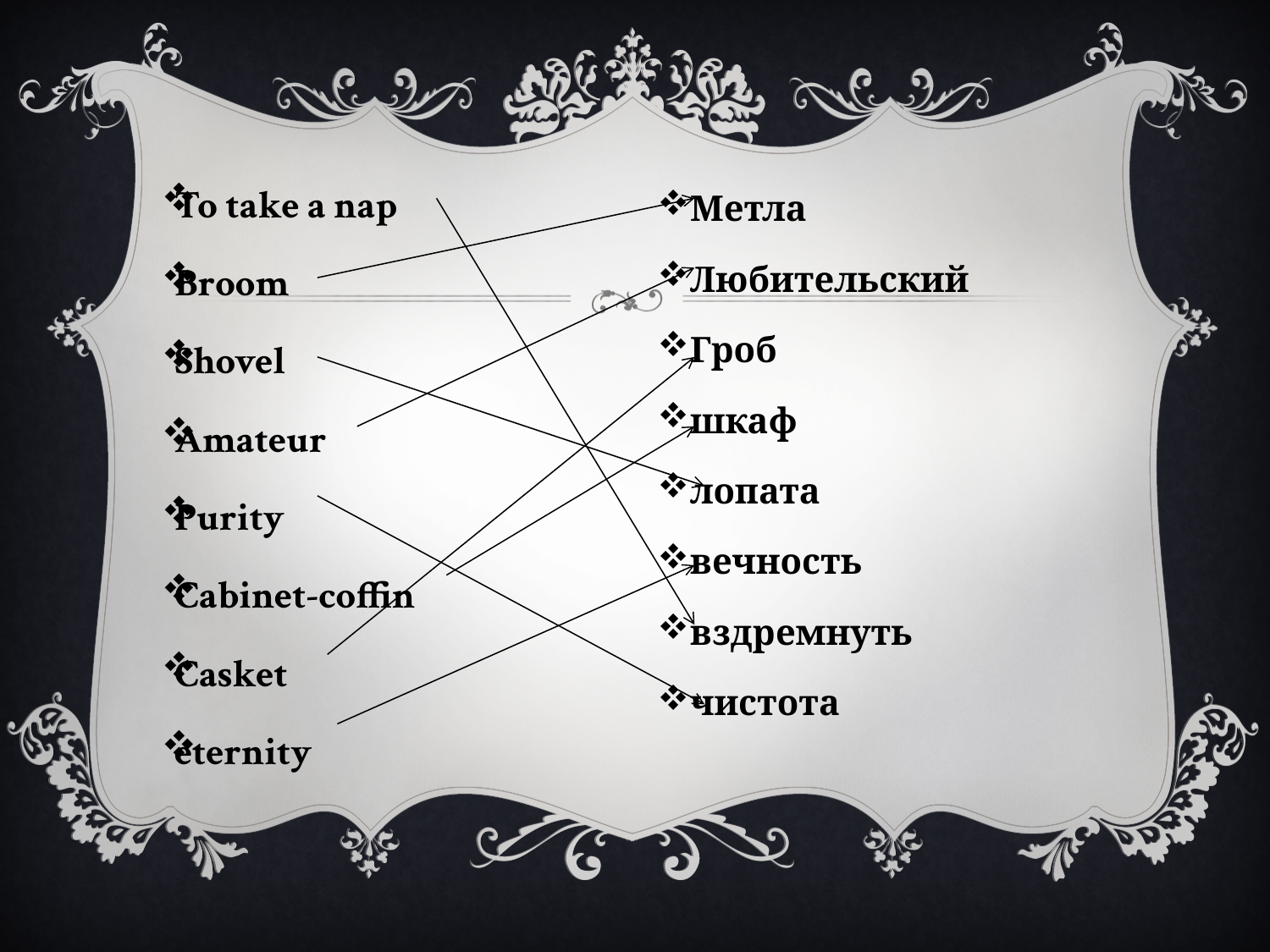

To take a nap
Broom
Shovel
Amateur
Purity
Cabinet-coffin
Casket
eternity

Метла
Любительский
Гроб
шкаф
лопата
вечность
вздремнуть
чистота